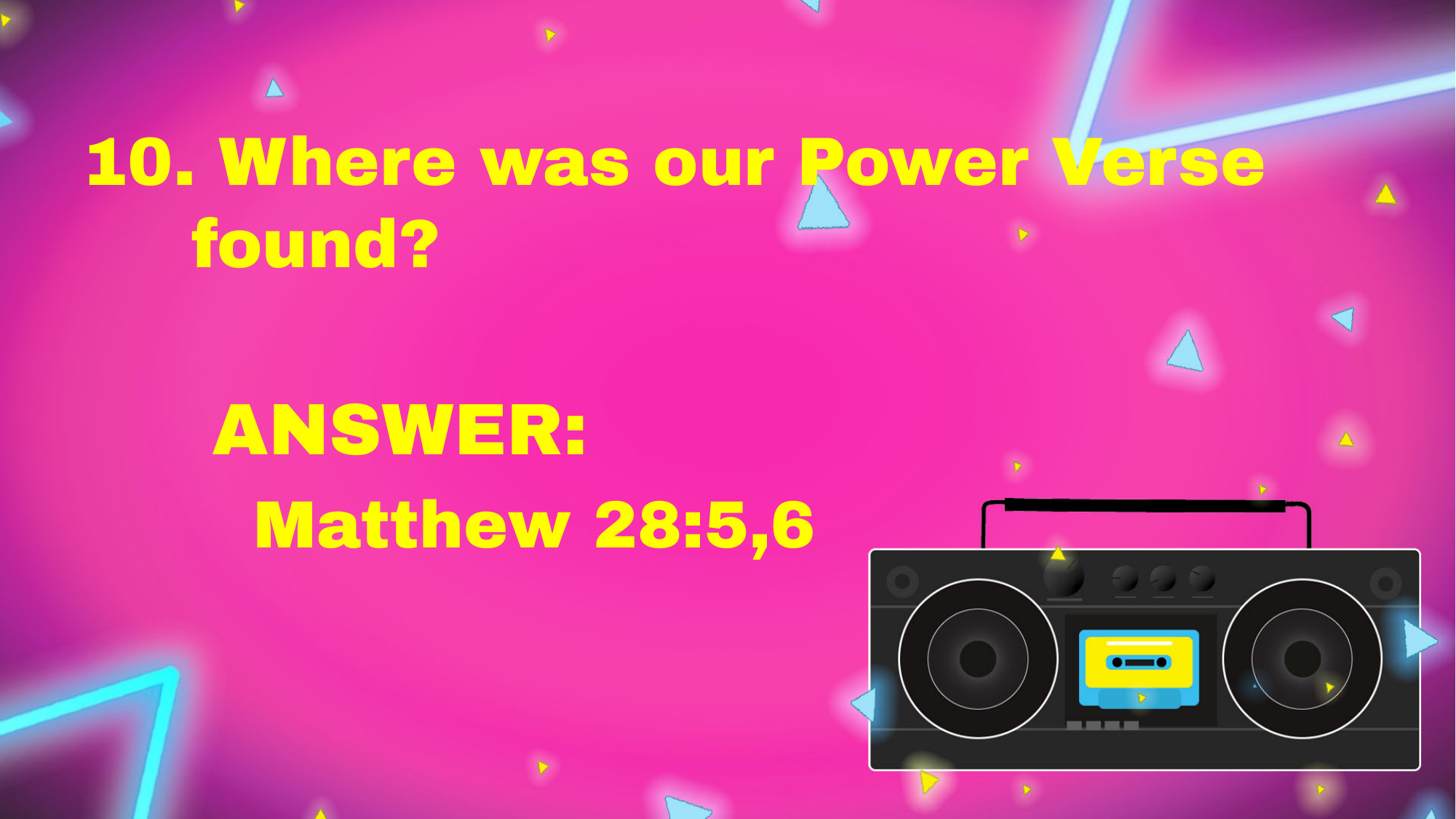

10. Where was our Power Verse
	found?
ANSWER:
Matthew 28:5,6